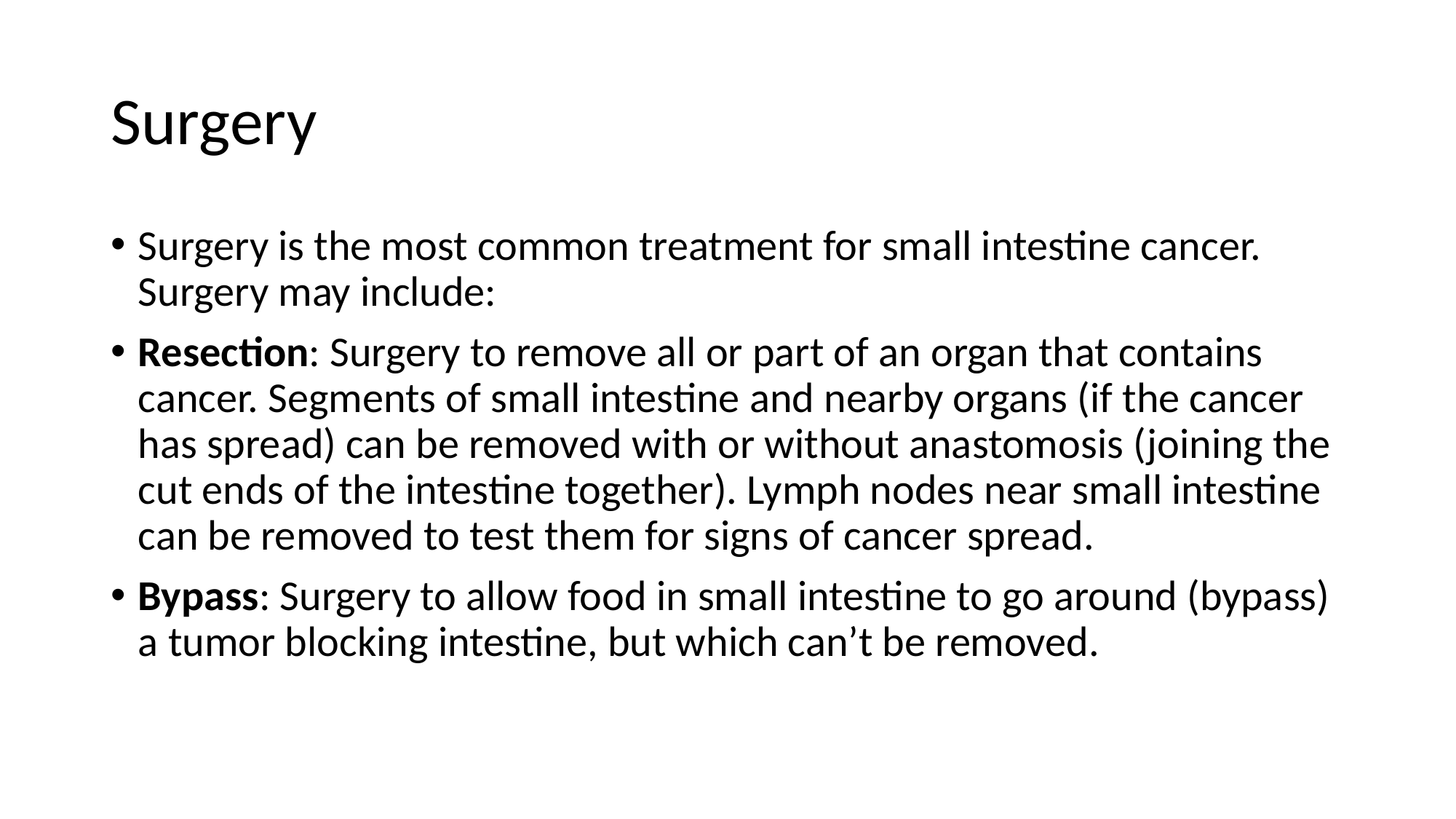

# Surgery
Surgery is the most common treatment for small intestine cancer. Surgery may include:
Resection: Surgery to remove all or part of an organ that contains cancer. Segments of small intestine and nearby organs (if the cancer has spread) can be removed with or without anastomosis (joining the cut ends of the intestine together). Lymph nodes near small intestine can be removed to test them for signs of cancer spread.
Bypass: Surgery to allow food in small intestine to go around (bypass) a tumor blocking intestine, but which can’t be removed.